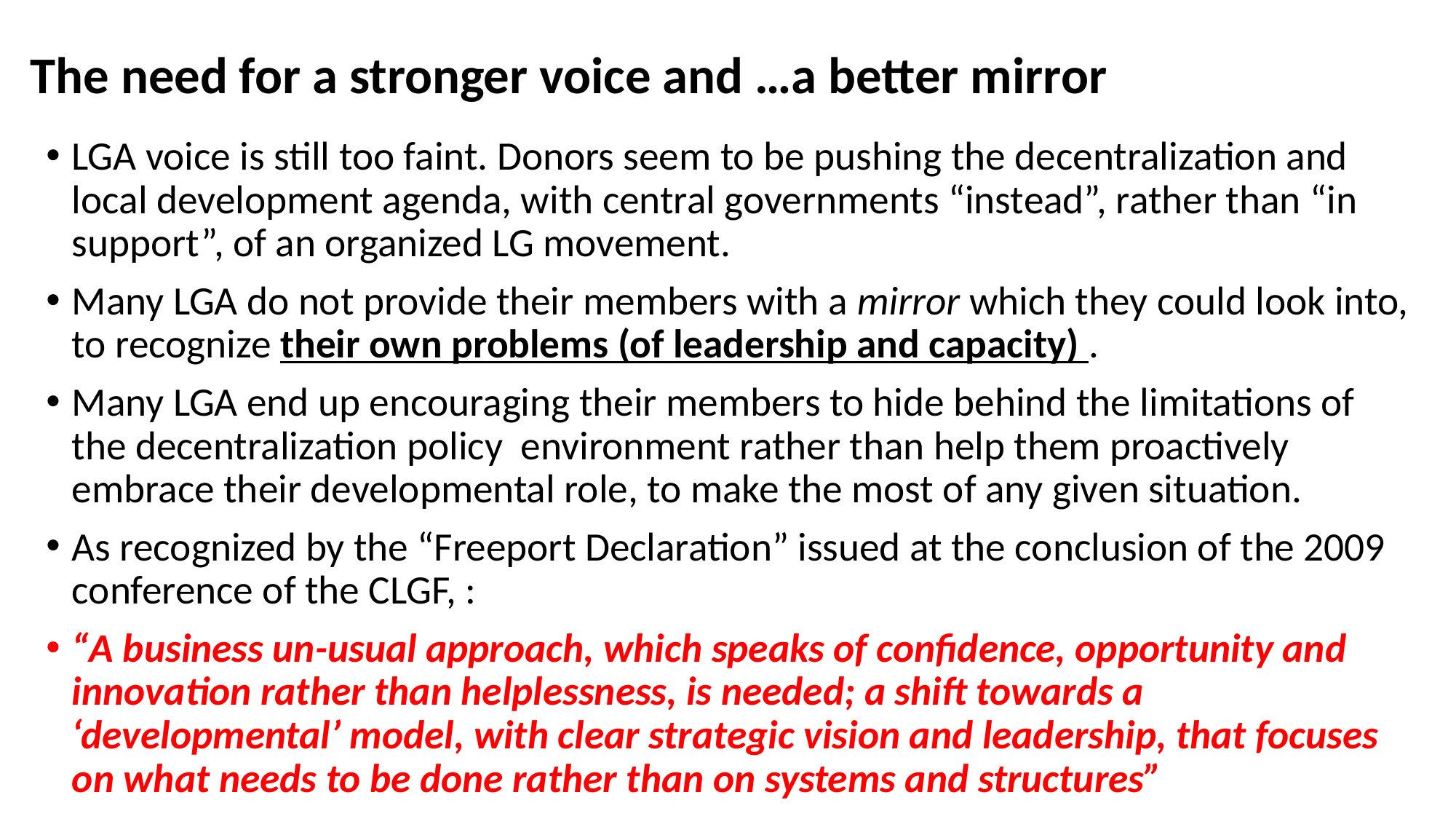

# The need for a stronger voice and …a better mirror
LGA voice is still too faint. Donors seem to be pushing the decentralization and local development agenda, with central governments “instead”, rather than “in support”, of an organized LG movement.
Many LGA do not provide their members with a mirror which they could look into, to recognize their own problems (of leadership and capacity) .
Many LGA end up encouraging their members to hide behind the limitations of the decentralization policy  environment rather than help them proactively embrace their developmental role, to make the most of any given situation.
As recognized by the “Freeport Declaration” issued at the conclusion of the 2009 conference of the CLGF, :
“A business un-usual approach, which speaks of confidence, opportunity and innovation rather than helplessness, is needed; a shift towards a ‘developmental’ model, with clear strategic vision and leadership, that focuses on what needs to be done rather than on systems and structures”